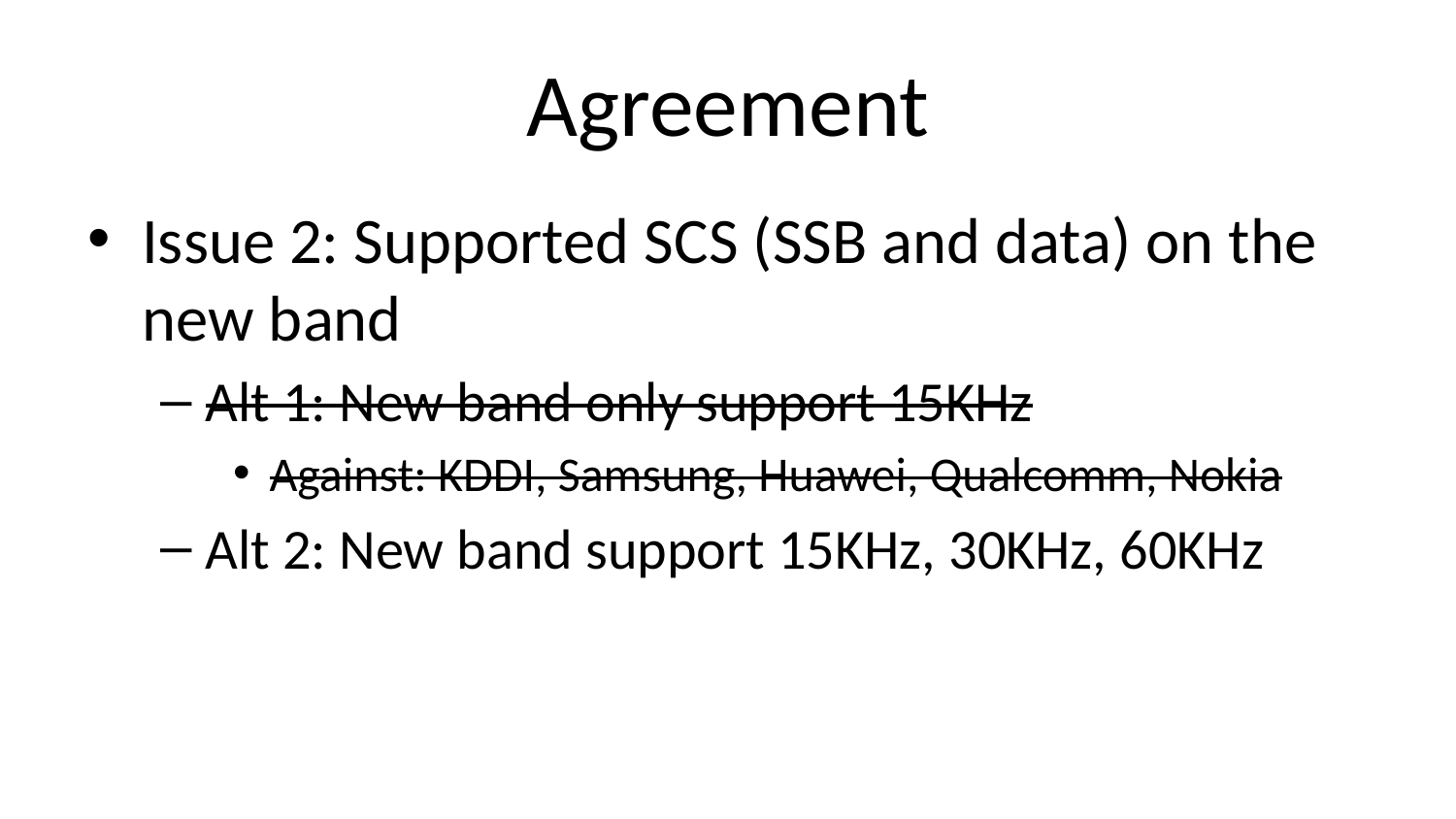

# Agreement
Issue 2: Supported SCS (SSB and data) on the new band
Alt 1: New band only support 15KHz
Against: KDDI, Samsung, Huawei, Qualcomm, Nokia
Alt 2: New band support 15KHz, 30KHz, 60KHz